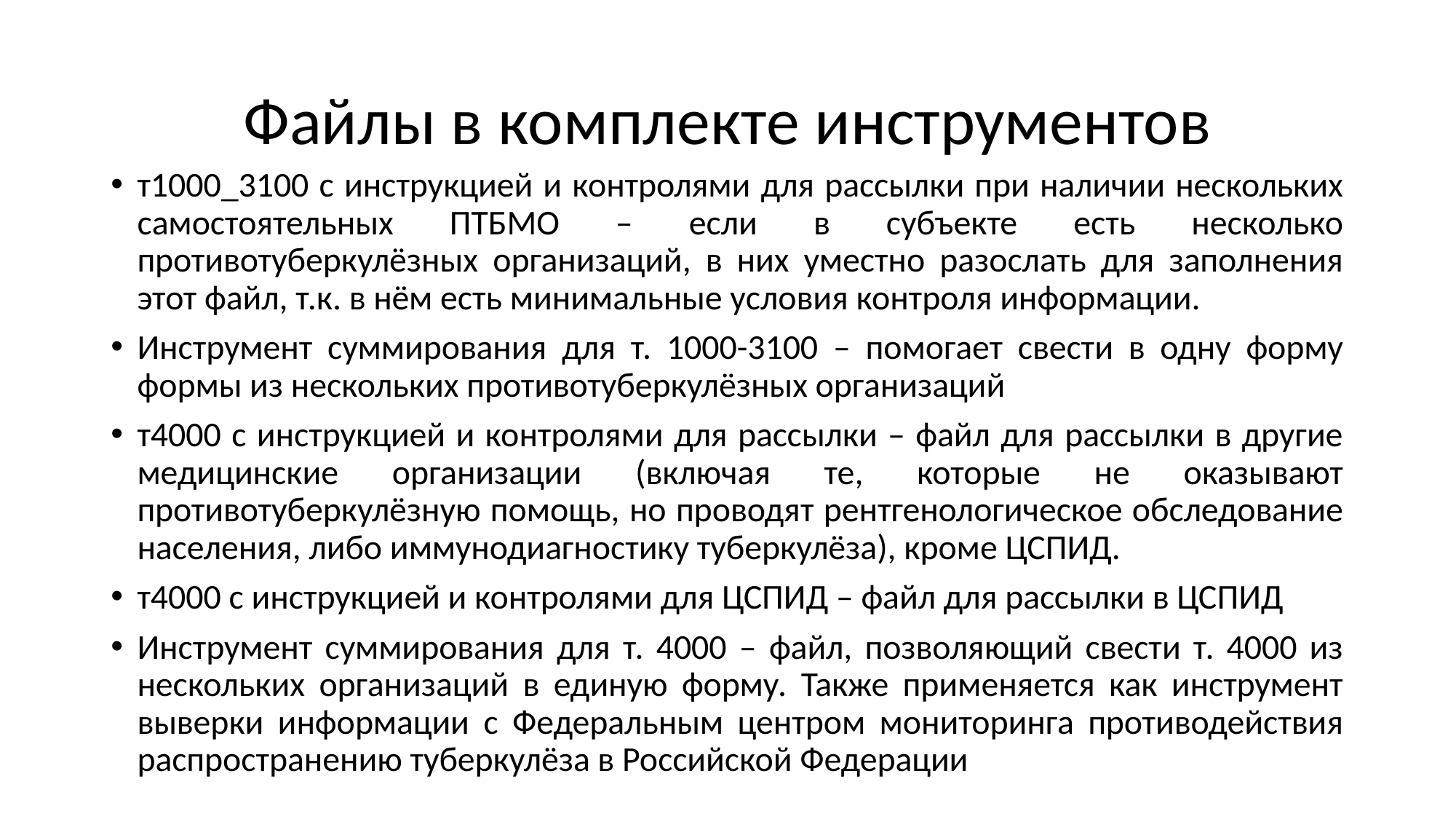

# Файлы в комплекте инструментов
т1000_3100 с инструкцией и контролями для рассылки при наличии нескольких самостоятельных ПТБМО – если в субъекте есть несколько противотуберкулёзных организаций, в них уместно разослать для заполнения этот файл, т.к. в нём есть минимальные условия контроля информации.
Инструмент суммирования для т. 1000-3100 – помогает свести в одну форму формы из нескольких противотуберкулёзных организаций
т4000 с инструкцией и контролями для рассылки – файл для рассылки в другие медицинские организации (включая те, которые не оказывают противотуберкулёзную помощь, но проводят рентгенологическое обследование населения, либо иммунодиагностику туберкулёза), кроме ЦСПИД.
т4000 с инструкцией и контролями для ЦСПИД – файл для рассылки в ЦСПИД
Инструмент суммирования для т. 4000 – файл, позволяющий свести т. 4000 из нескольких организаций в единую форму. Также применяется как инструмент выверки информации с Федеральным центром мониторинга противодействия распространению туберкулёза в Российской Федерации